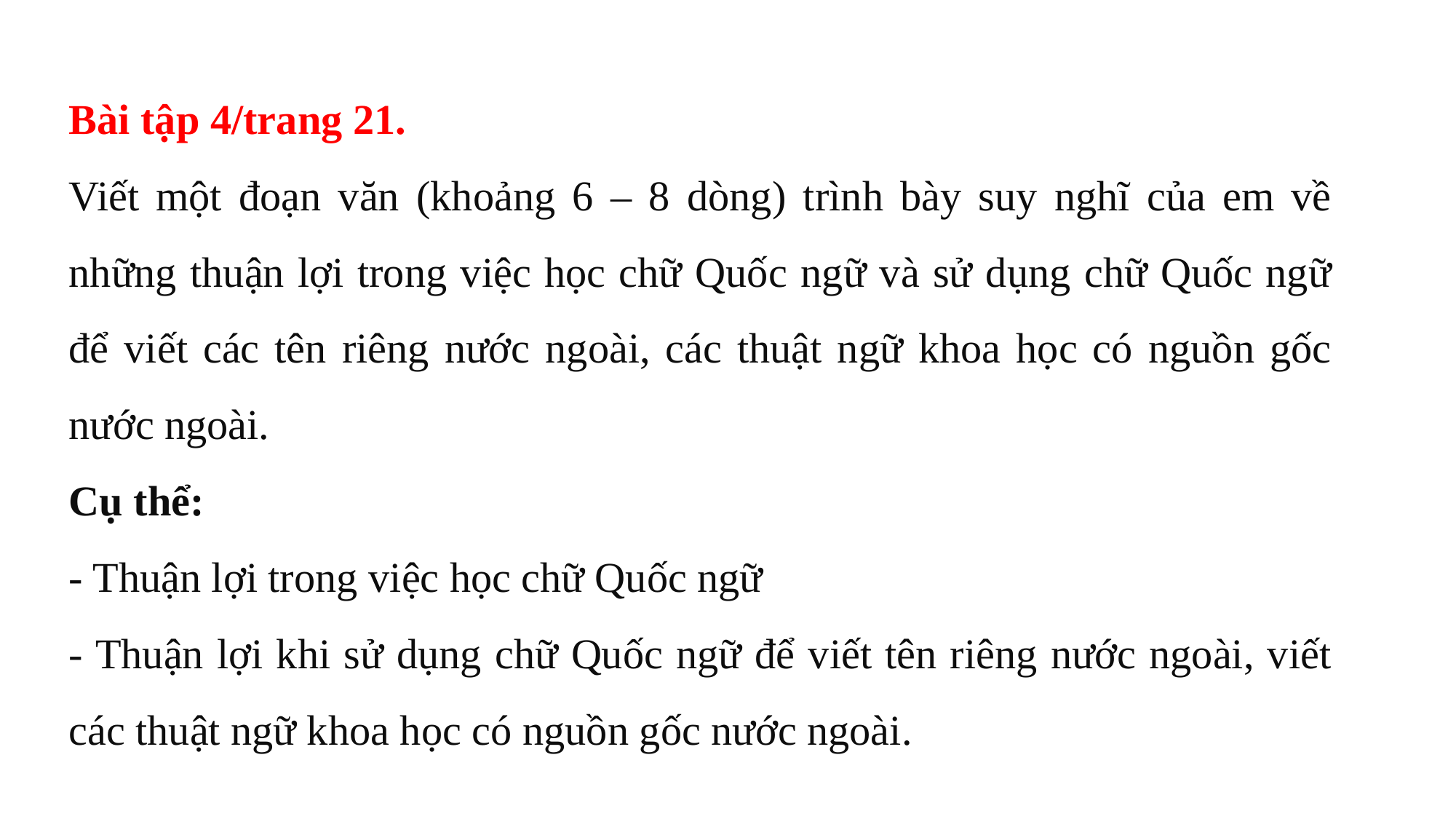

Bài tập 4/trang 21.
Viết một đoạn văn (khoảng 6 – 8 dòng) trình bày suy nghĩ của em về những thuận lợi trong việc học chữ Quốc ngữ và sử dụng chữ Quốc ngữ để viết các tên riêng nước ngoài, các thuật ngữ khoa học có nguồn gốc nước ngoài.
Cụ thể:
- Thuận lợi trong việc học chữ Quốc ngữ
- Thuận lợi khi sử dụng chữ Quốc ngữ để viết tên riêng nước ngoài, viết các thuật ngữ khoa học có nguồn gốc nước ngoài.